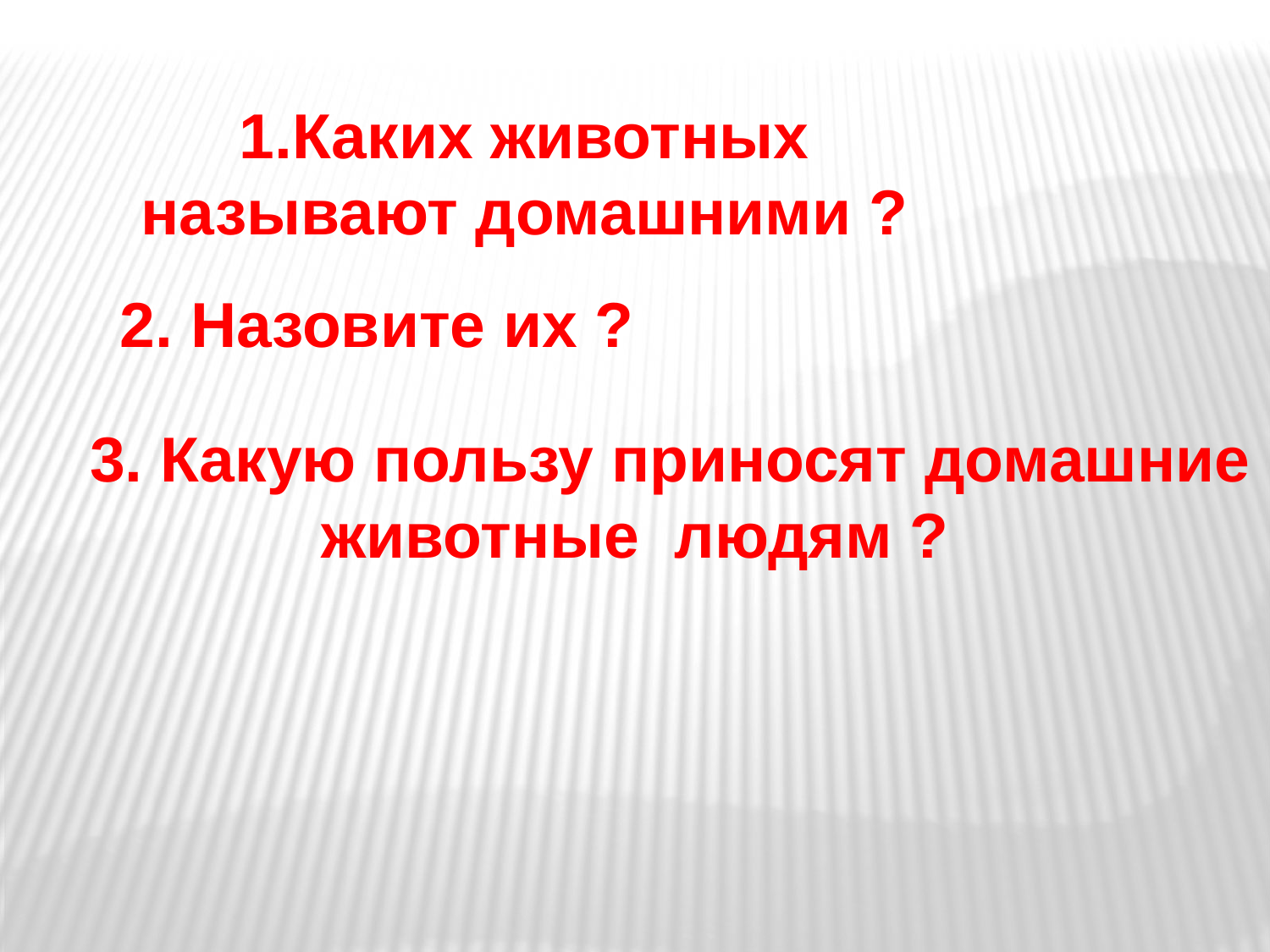

1.Каких животных называют домашними ?
2. Назовите их ?
    3. Какую пользу приносят домашние животные  людям ?